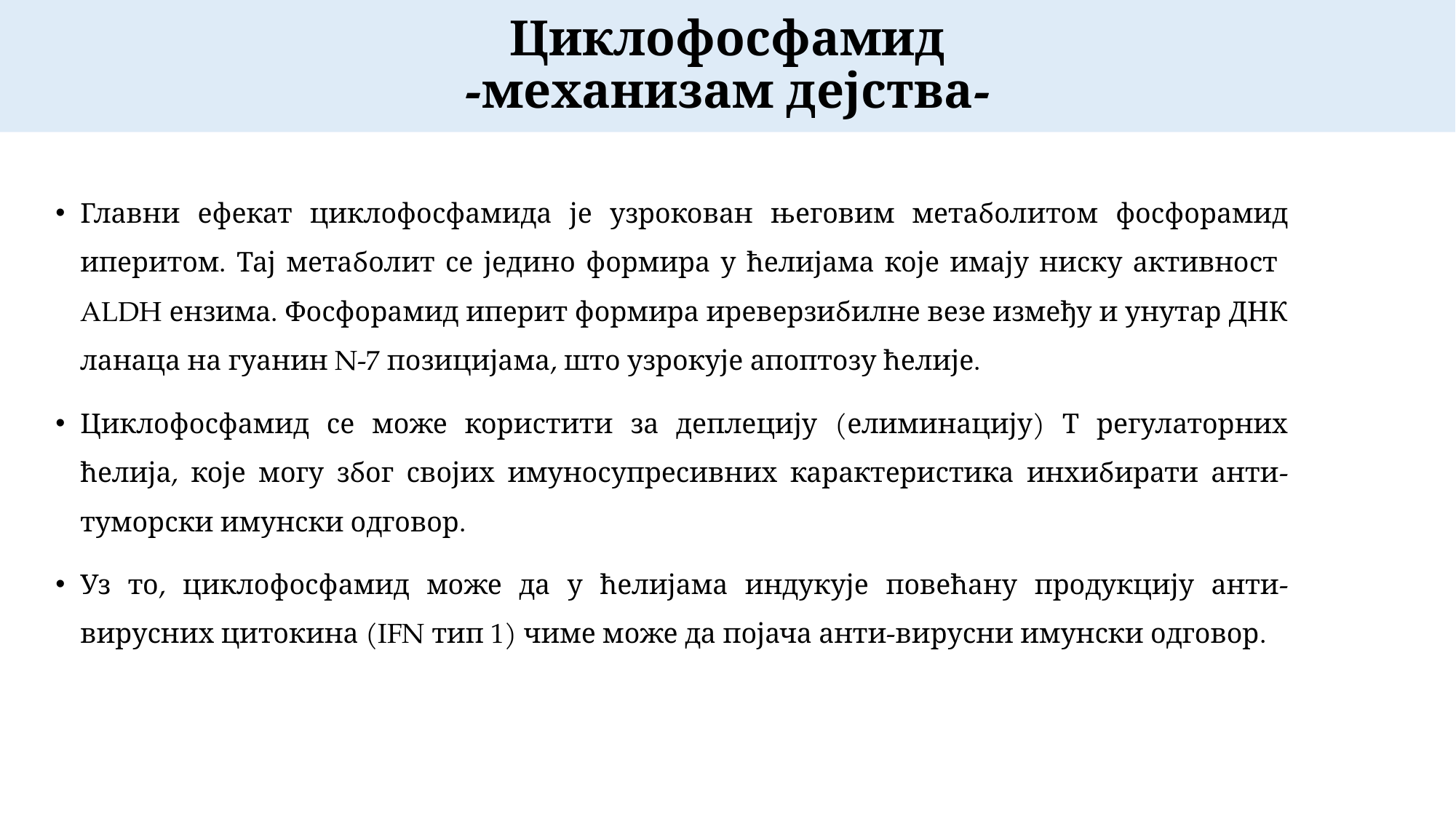

Циклофосфамид
-механизам дејства-
Главни ефекат циклофосфамида је узрокован његовим метаболитом фосфорамид иперитом. Тај метаболит се једино формира у ћелијама које имају ниску активност  ALDH ензима. Фосфорамид иперит формира иреверзибилне везе између и унутар ДНК ланаца на гуанин N-7 позицијама, што узрокује апоптозу ћелије.
Циклофосфамид се може користити за деплецију (елиминацију) Т регулаторних ћелија, које могу због својих имуносупресивних карактеристика инхибирати анти-туморски имунски одговор.
Уз то, циклофосфамид може да у ћелијама индукује повећану продукцију анти-вирусних цитокина (IFN тип 1) чиме може да појача анти-вирусни имунски одговор.